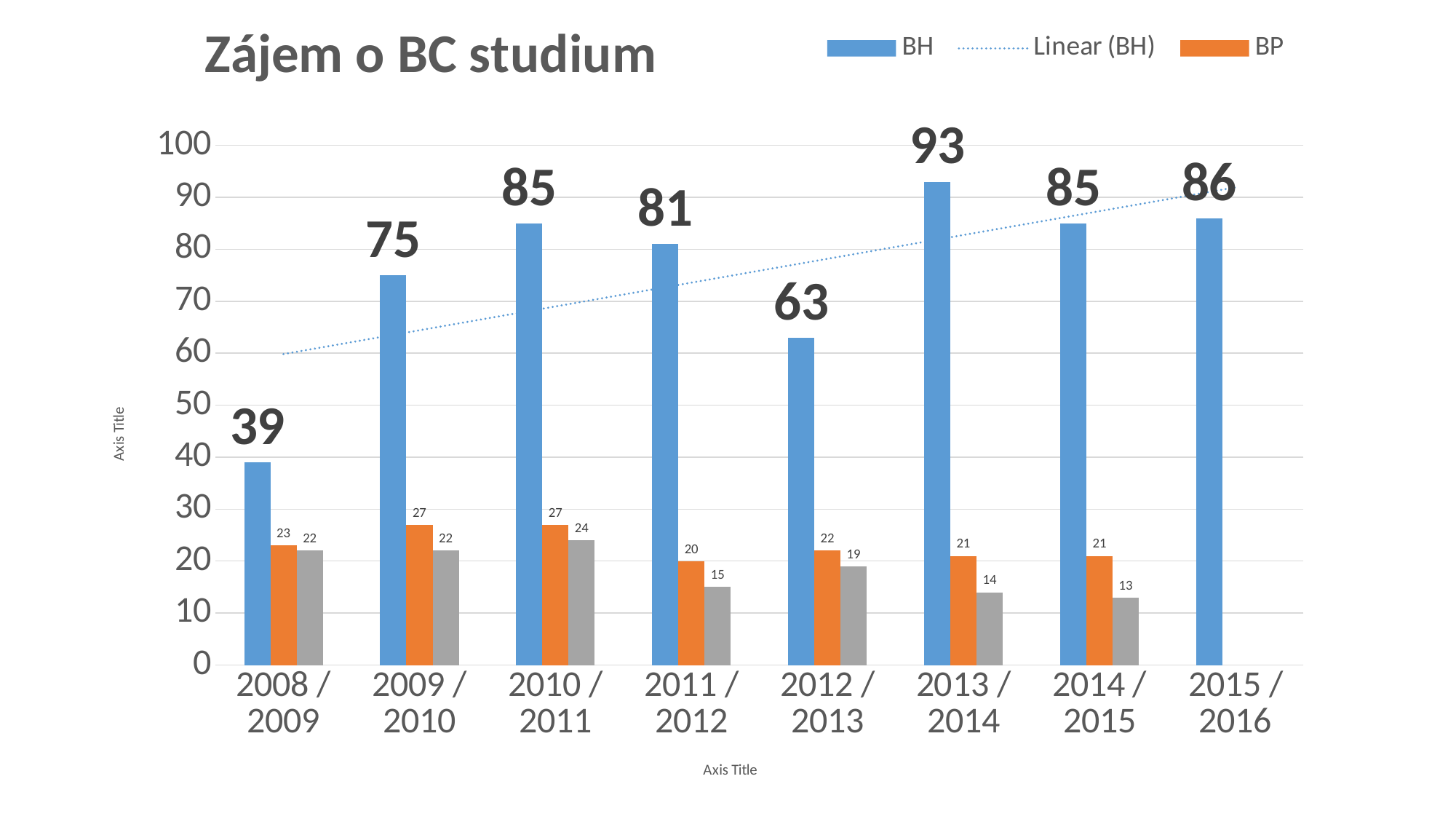

### Chart: Zájem o BC studium

| Category | BH | BP | BN |
|---|---|---|---|
| 2008 / 2009 | 39.0 | 23.0 | 22.0 |
| 2009 / 2010 | 75.0 | 27.0 | 22.0 |
| 2010 / 2011 | 85.0 | 27.0 | 24.0 |
| 2011 / 2012 | 81.0 | 20.0 | 15.0 |
| 2012 / 2013 | 63.0 | 22.0 | 19.0 |
| 2013 / 2014 | 93.0 | 21.0 | 14.0 |
| 2014 /2015 | 85.0 | 21.0 | 13.0 |
| 2015 /2016 | 86.0 | None | None |